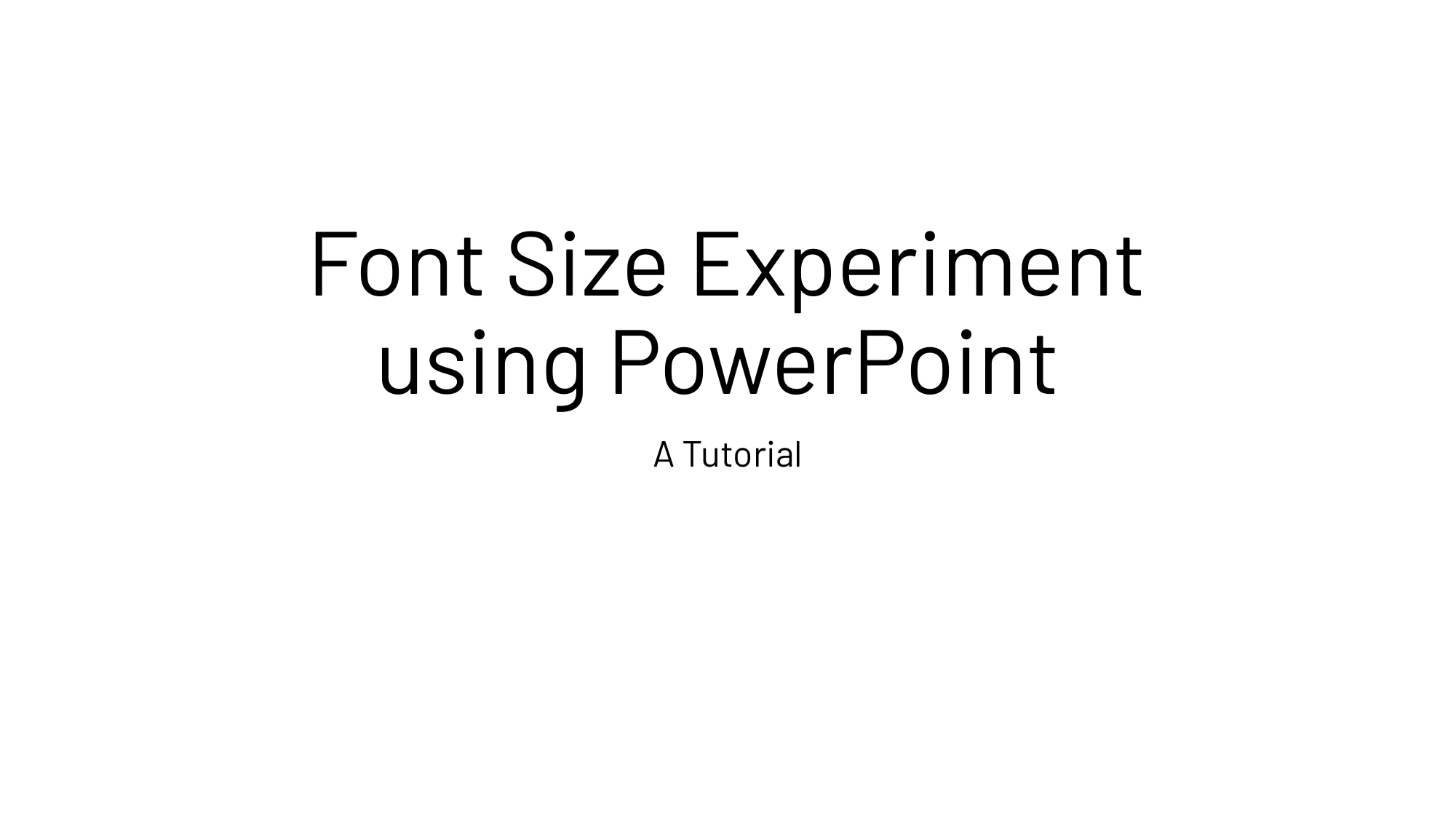

# Font Size Experiment using PowerPoint
A Tutorial